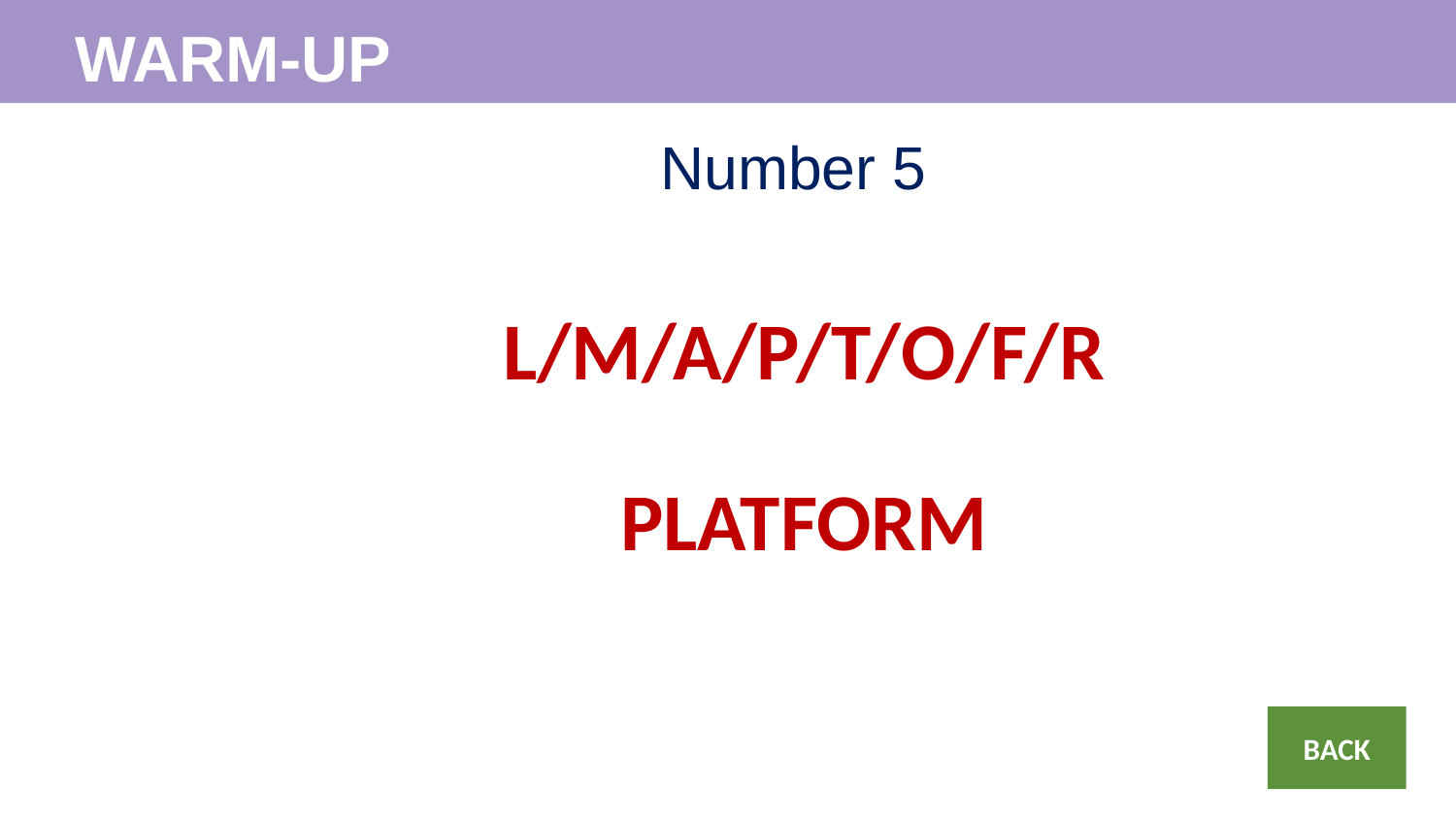

WARM-UP
WARM-UP
Number 5
L/M/A/P/T/O/F/R
PLATFORM
BACK